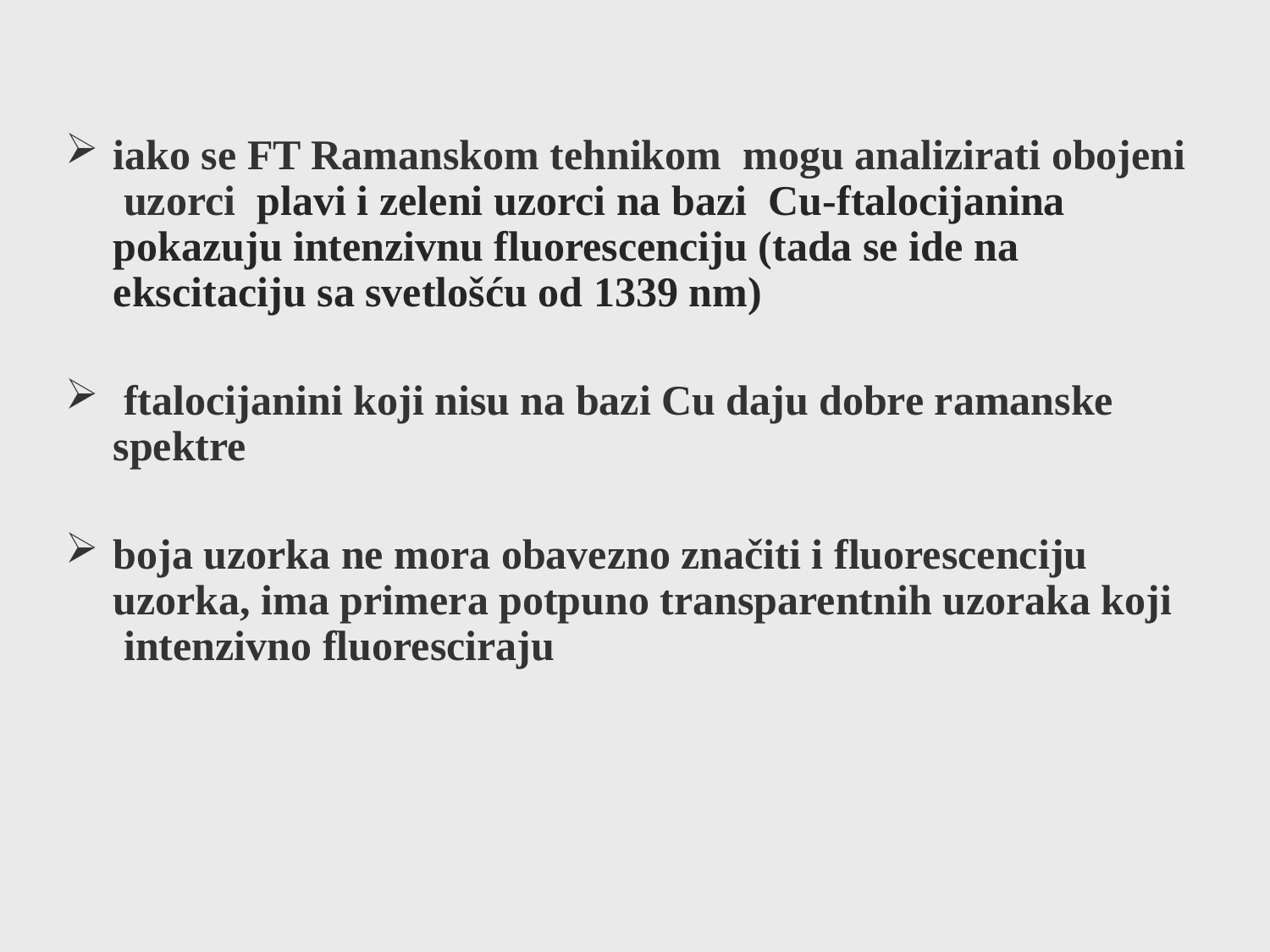

iako se FT Ramanskom tehnikom  mogu analizirati obojeni  uzorci  plavi i zeleni uzorci na bazi  Cu-ftalocijanina   pokazuju intenzivnu fluorescenciju (tada se ide na   ekscitaciju sa svetlošću od 1339 nm)

 ftalocijanini koji nisu na bazi Cu daju dobre ramanske   spektre

boja uzorka ne mora obavezno značiti i fluorescenciju uzorka, ima primera potpuno transparentnih uzoraka koji   intenzivno fluoresciraju